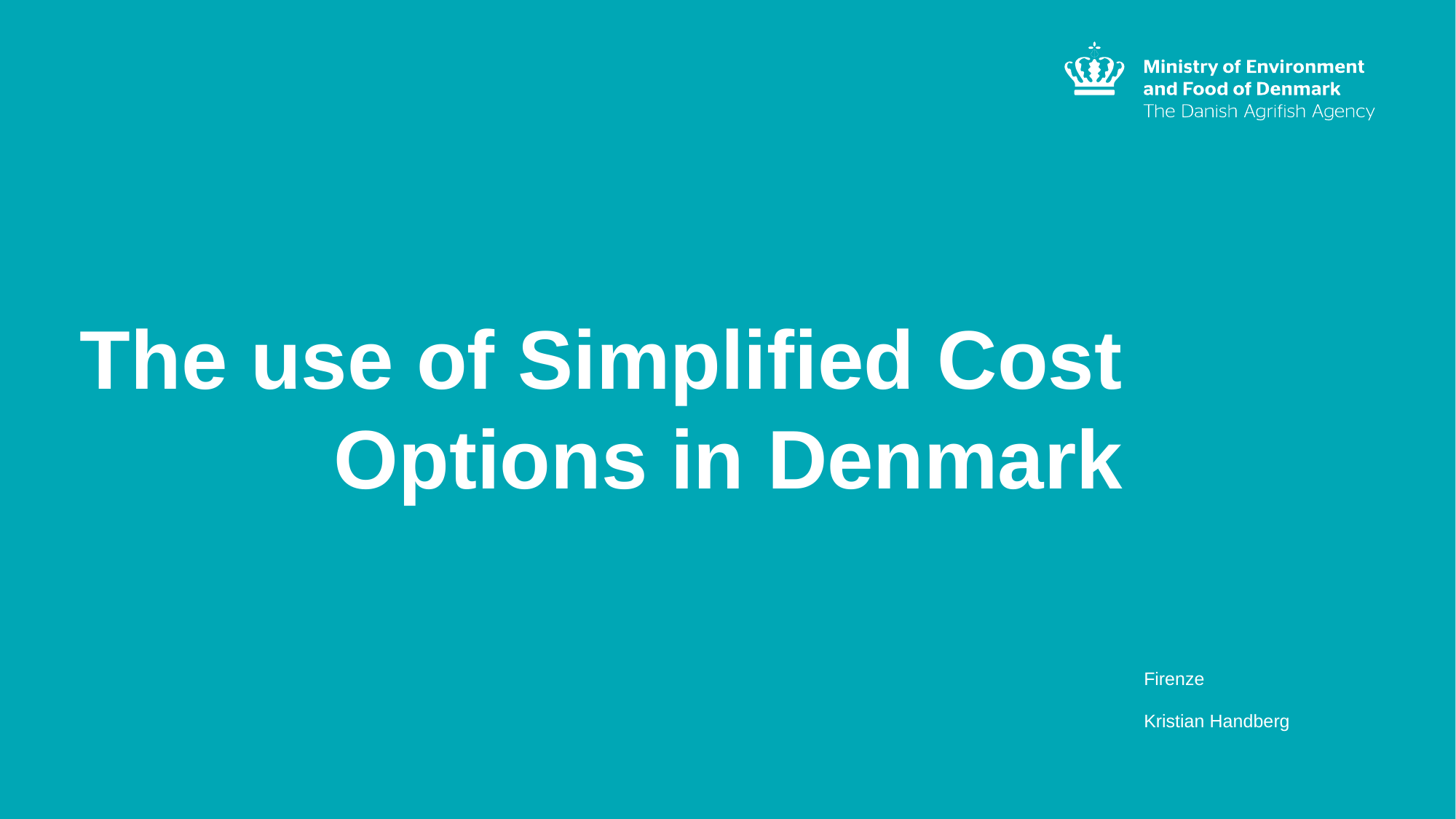

The use of Simplified Cost Options in Denmark
Firenze
29th of September 2016
Kristian Handberg
1
/ The Danish AgriFish Agency / Titel på præsentation